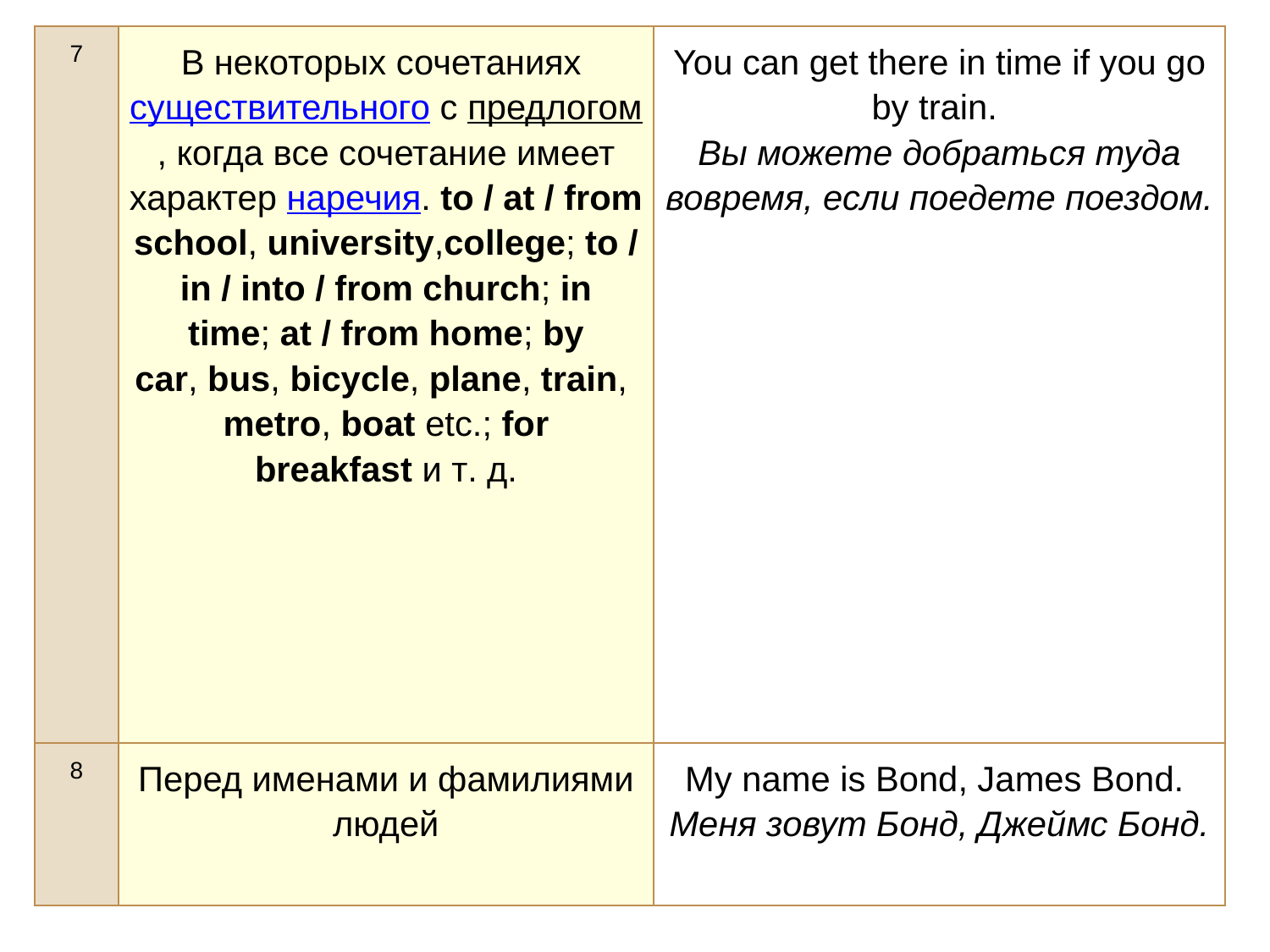

| 7 | В некоторых сочетаниях существительного с предлогом, когда все сочетание имеет характер наречия. to / at / from school, university,college; to / in / into / from church; in time; at / from home; by car, bus, bicycle, plane, train, metro, boat etc.; for breakfast и т. д. | You can get there in time if you go by train.  Вы можете добраться туда вовремя, если поедете поездом. |
| --- | --- | --- |
| 8 | Перед именами и фамилиями людей | My name is Bond, James Bond.  Меня зовут Бонд, Джеймс Бонд. |